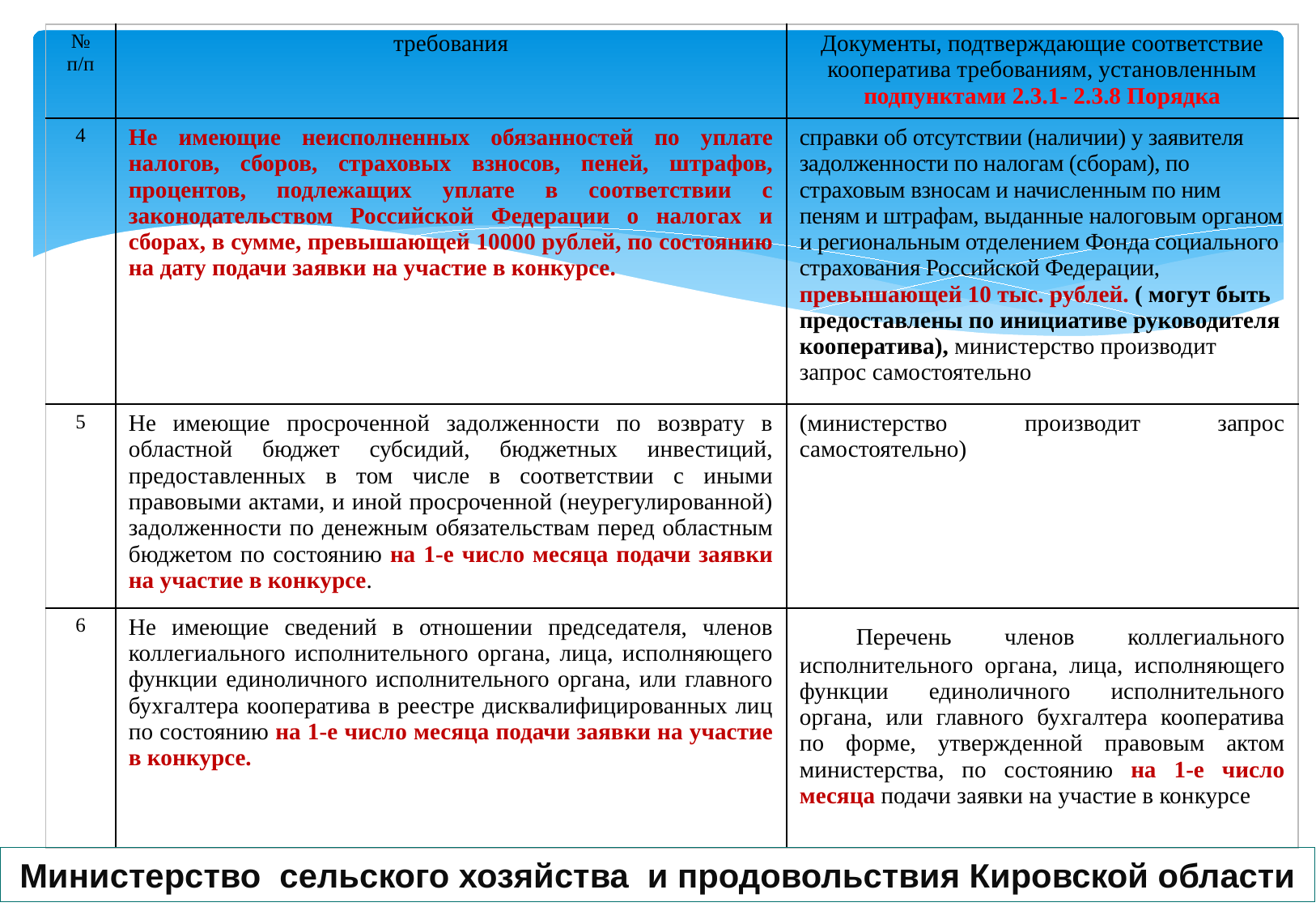

| № п/п | требования | Документы, подтверждающие соответствие кооператива требованиям, установленным подпунктами 2.3.1- 2.3.8 Порядка |
| --- | --- | --- |
| 4 | Не имеющие неисполненных обязанностей по уплате налогов, сборов, страховых взносов, пеней, штрафов, процентов, подлежащих уплате в соответствии с законодательством Российской Федерации о налогах и сборах, в сумме, превышающей 10000 рублей, по состоянию на дату подачи заявки на участие в конкурсе. | справки об отсутствии (наличии) у заявителя задолженности по налогам (сборам), по страховым взносам и начисленным по ним пеням и штрафам, выданные налоговым органом и региональным отделением Фонда социального страхования Российской Федерации, превышающей 10 тыс. рублей. ( могут быть предоставлены по инициативе руководителя кооператива), министерство производит запрос самостоятельно |
| 5 | Не имеющие просроченной задолженности по возврату в областной бюджет субсидий, бюджетных инвестиций, предоставленных в том числе в соответствии с иными правовыми актами, и иной просроченной (неурегулированной) задолженности по денежным обязательствам перед областным бюджетом по состоянию на 1-е число месяца подачи заявки на участие в конкурсе. | (министерство производит запрос самостоятельно) |
| 6 | Не имеющие сведений в отношении председателя, членов коллегиального исполнительного органа, лица, исполняющего функции единоличного исполнительного органа, или главного бухгалтера кооператива в реестре дисквалифицированных лиц по состоянию на 1-е число месяца подачи заявки на участие в конкурсе. | Перечень членов коллегиального исполнительного органа, лица, исполняющего функции единоличного исполнительного органа, или главного бухгалтера кооператива по форме, утвержденной правовым актом министерства, по состоянию на 1-е число месяца подачи заявки на участие в конкурсе |
Министерство  сельского хозяйства  и продовольствия Кировской области